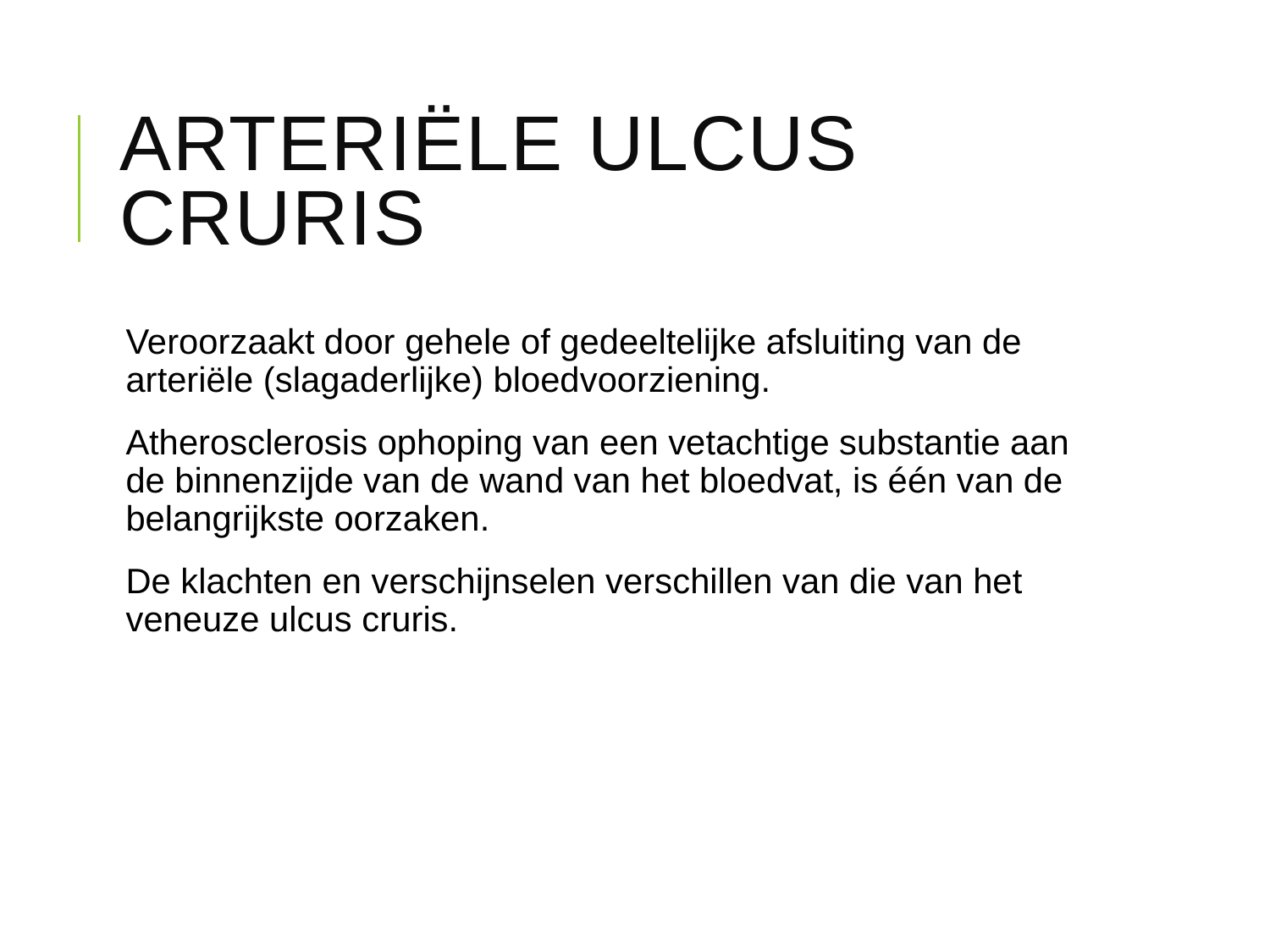

# Arteriële ulcus cruris
Veroorzaakt door gehele of gedeeltelijke afsluiting van de arteriële (slagaderlijke) bloedvoorziening.
Atherosclerosis ophoping van een vetachtige substantie aan de binnenzijde van de wand van het bloedvat, is één van de belangrijkste oorzaken.
De klachten en verschijnselen verschillen van die van het veneuze ulcus cruris.